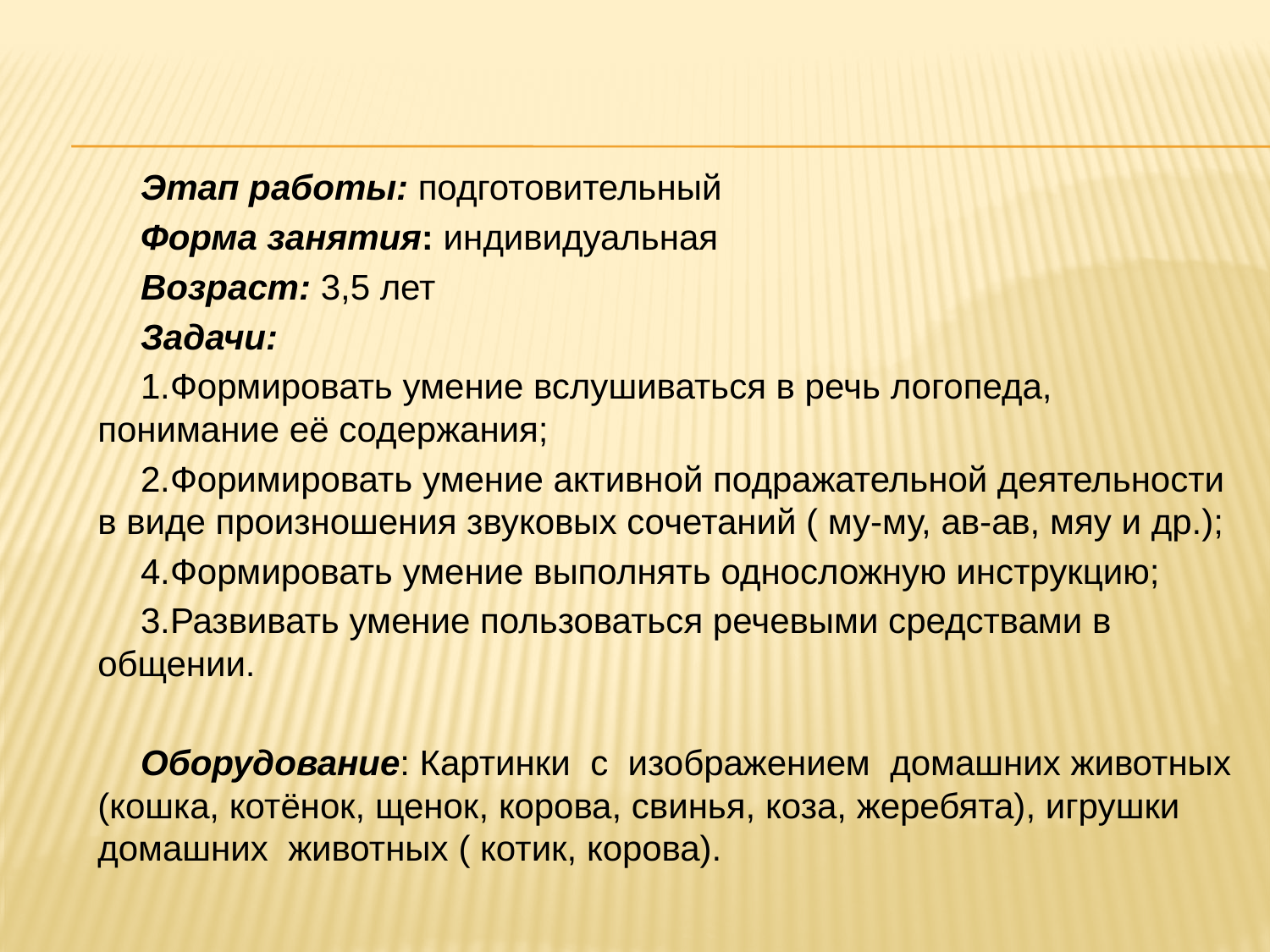

Этап работы: подготовительный
Форма занятия: индивидуальная
Возраст: 3,5 лет
Задачи:
1.Формировать умение вслушиваться в речь логопеда, понимание её содержания;
2.Форимировать умение активной подражательной деятельности в виде произношения звуковых сочетаний ( му-му, ав-ав, мяу и др.);
4.Формировать умение выполнять односложную инструкцию;
3.Развивать умение пользоваться речевыми средствами в общении.

Оборудование: Картинки  с  изображением  домашних животных (кошка, котёнок, щенок, корова, свинья, коза, жеребята), игрушки домашних  животных ( котик, корова).